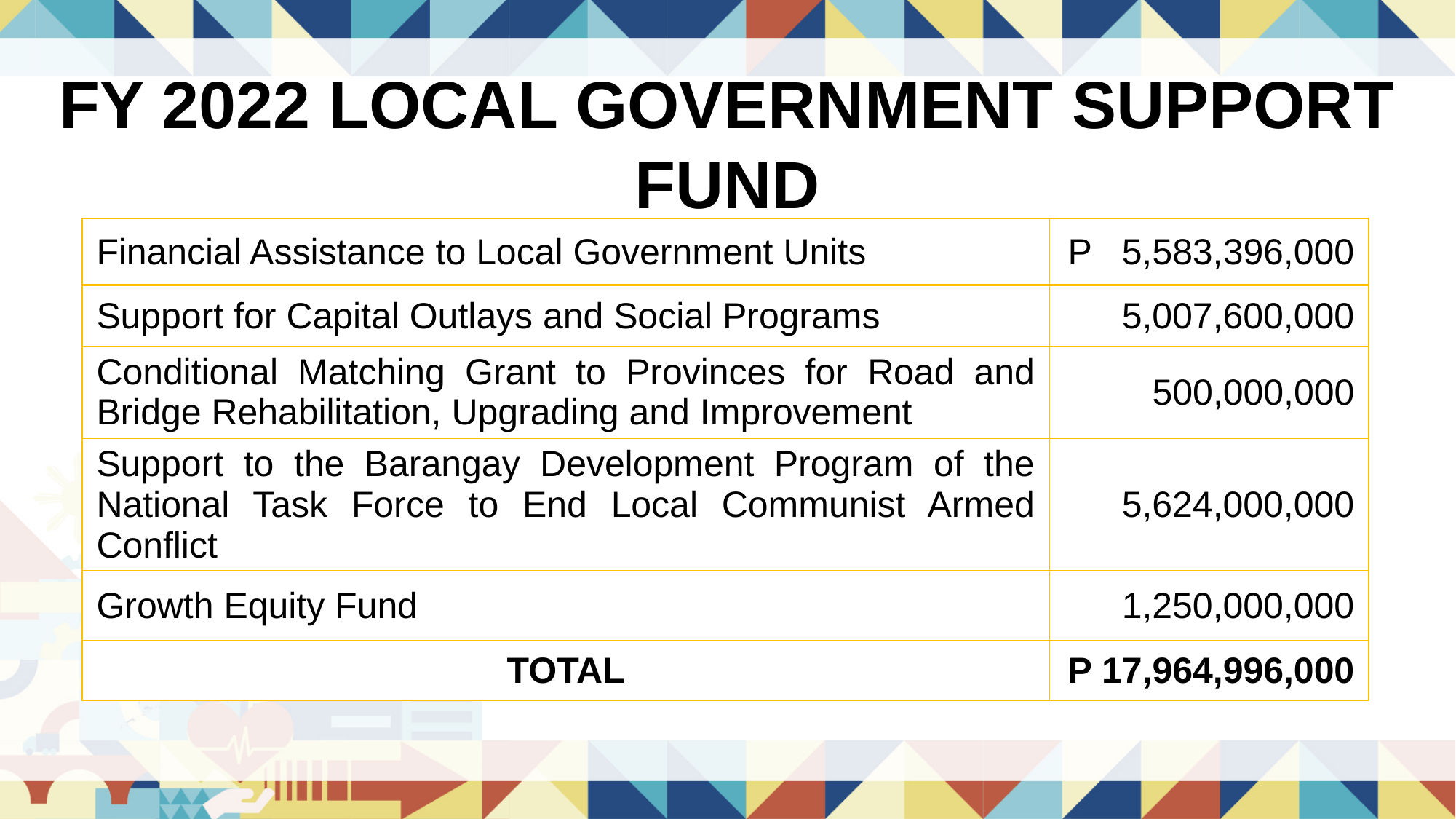

FY 2022 LOCAL GOVERNMENT SUPPORT FUND
| Financial Assistance to Local Government Units | P 5,583,396,000 |
| --- | --- |
| Support for Capital Outlays and Social Programs | 5,007,600,000 |
| Conditional Matching Grant to Provinces for Road and Bridge Rehabilitation, Upgrading and Improvement | 500,000,000 |
| Support to the Barangay Development Program of the National Task Force to End Local Communist Armed Conflict | 5,624,000,000 |
| Growth Equity Fund | 1,250,000,000 |
| TOTAL | P 17,964,996,000 |